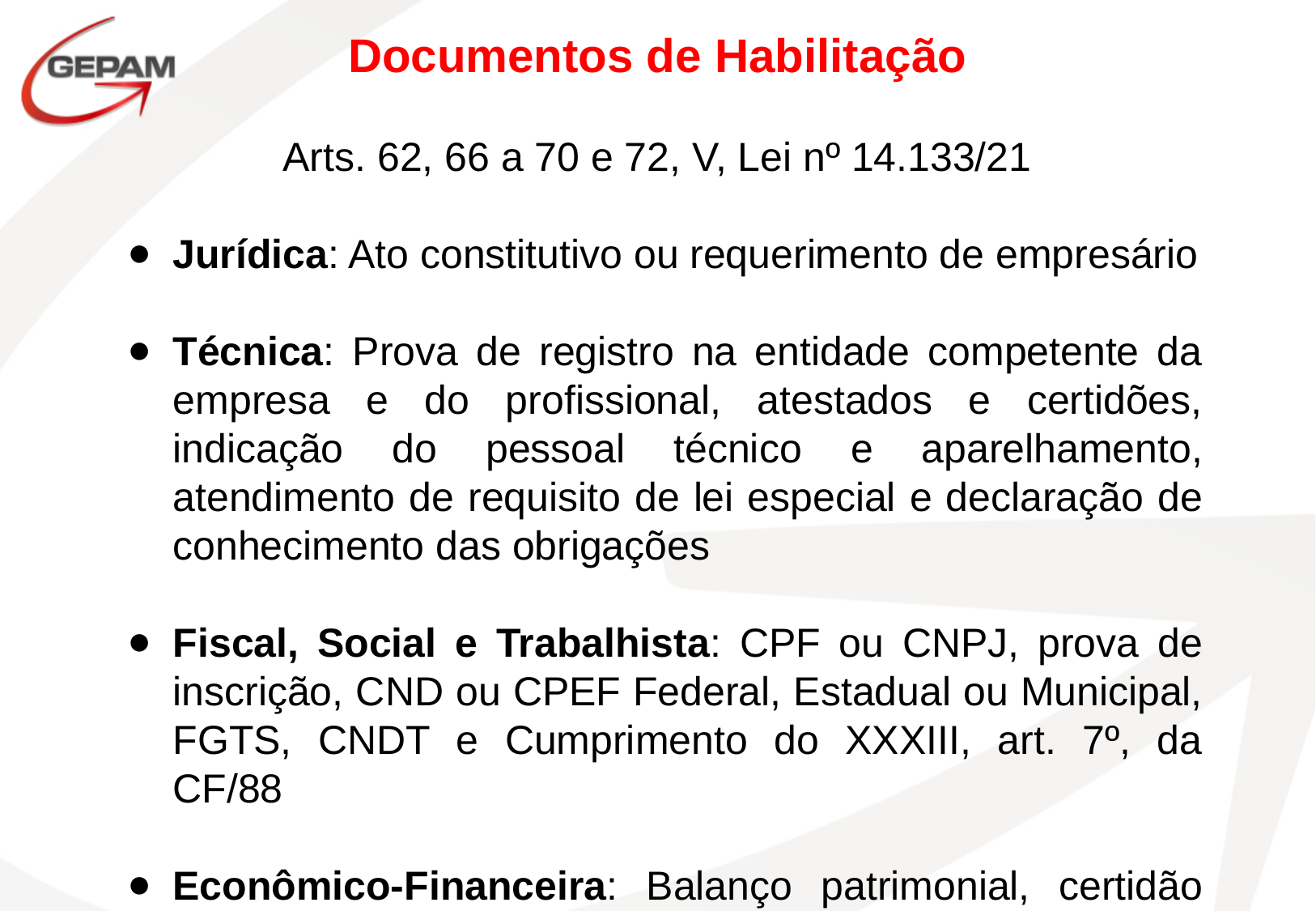

Documentos de Habilitação

Arts. 62, 66 a 70 e 72, V, Lei nº 14.133/21

Jurídica: Ato constitutivo ou requerimento de empresário

Técnica: Prova de registro na entidade competente da empresa e do profissional, atestados e certidões, indicação do pessoal técnico e aparelhamento, atendimento de requisito de lei especial e declaração de conhecimento das obrigações

Fiscal, Social e Trabalhista: CPF ou CNPJ, prova de inscrição, CND ou CPEF Federal, Estadual ou Municipal, FGTS, CNDT e Cumprimento do XXXIII, art. 7º, da CF/88

Econômico-Financeira: Balanço patrimonial, certidão negativa de falência e garantia de contratação